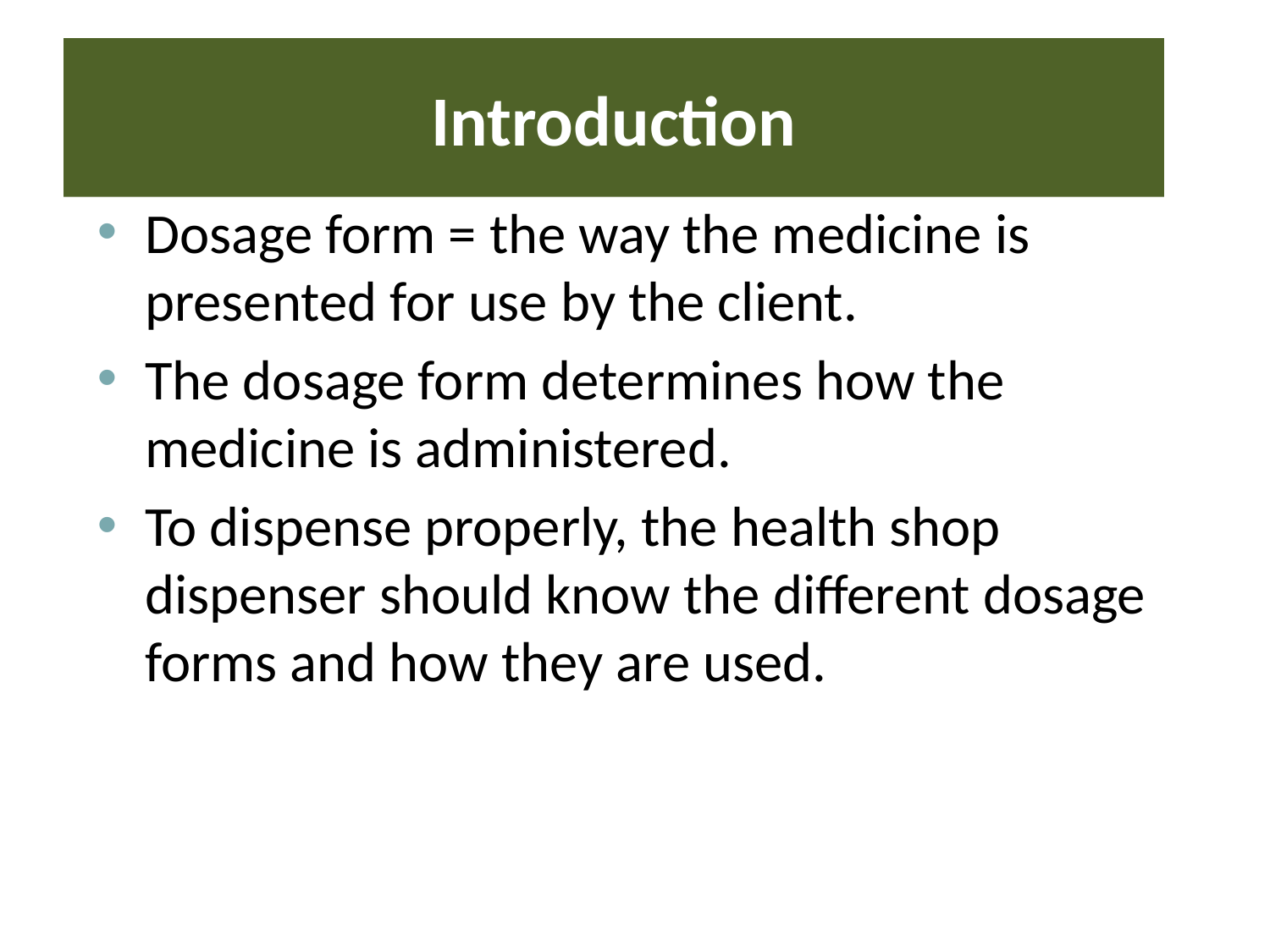

# Introduction
Dosage form = the way the medicine is presented for use by the client.
The dosage form determines how the medicine is administered.
To dispense properly, the health shop dispenser should know the different dosage forms and how they are used.